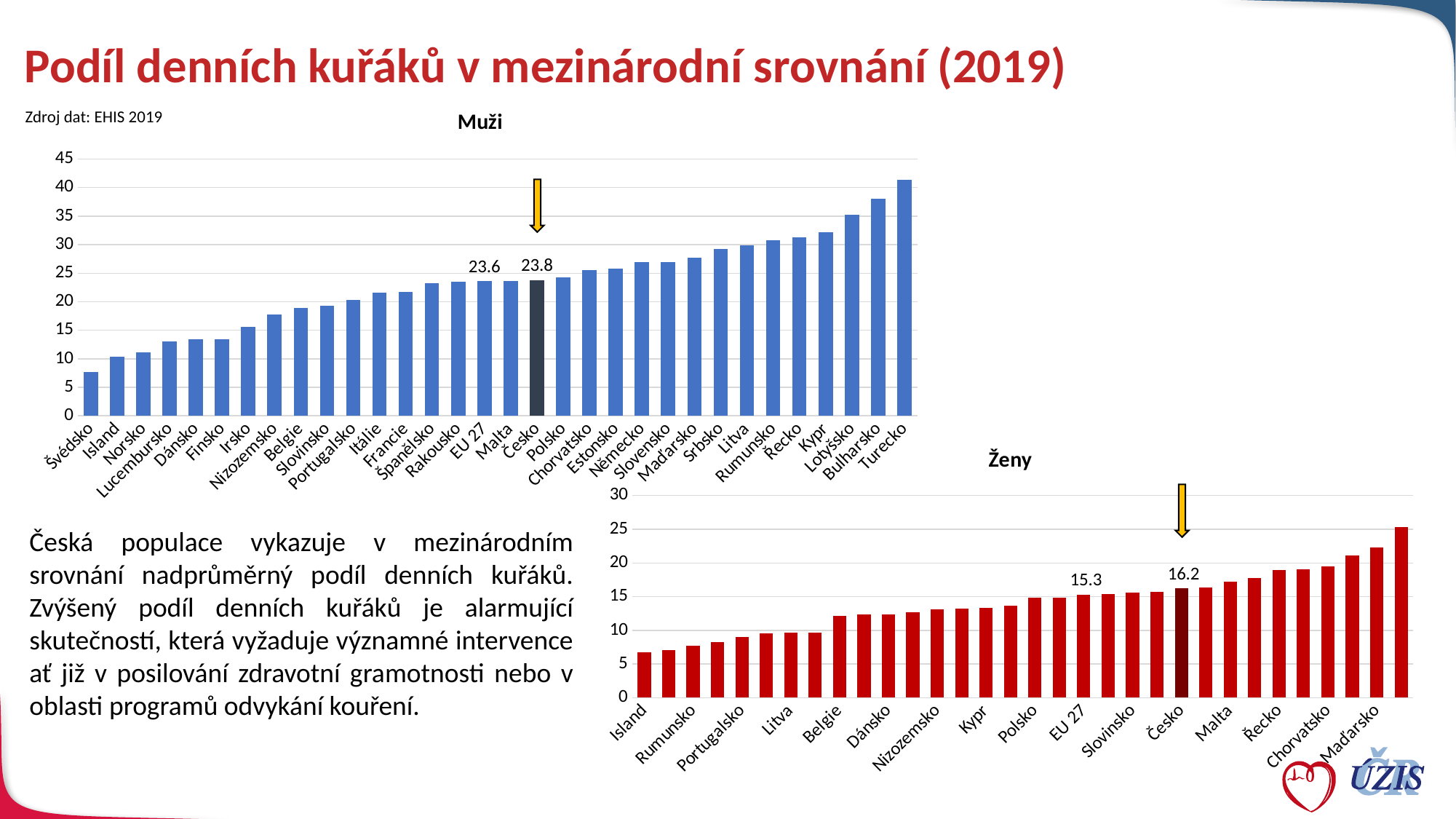

# Podíl denních kuřáků v mezinárodní srovnání (2019)

### Chart: Muži

| Category | male |
|---|---|
| Švédsko | 7.7 |
| Island | 10.3 |
| Norsko | 11.1 |
| Lucembursko | 13.0 |
| Dánsko | 13.4 |
| Finsko | 13.4 |
| Irsko | 15.6 |
| Nizozemsko | 17.7 |
| Belgie | 18.9 |
| Slovinsko | 19.3 |
| Portugalsko | 20.3 |
| Itálie | 21.6 |
| Francie | 21.7 |
| Španělsko | 23.3 |
| Rakousko | 23.5 |
| EU 27 | 23.6 |
| Malta | 23.6 |
| Česko | 23.8 |
| Polsko | 24.3 |
| Chorvatsko | 25.6 |
| Estonsko | 25.8 |
| Německo | 26.9 |
| Slovensko | 26.9 |
| Maďarsko | 27.7 |
| Srbsko | 29.2 |
| Litva | 29.9 |
| Rumunsko | 30.8 |
| Řecko | 31.3 |
| Kypr | 32.2 |
| Lotyšsko | 35.2 |
| Bulharsko | 38.0 |
| Turecko | 41.4 |
Zdroj dat: EHIS 2019

### Chart: Ženy

| Category | female |
|---|---|
| Island | 6.7 |
| Švédsko | 7.1 |
| Rumunsko | 7.7 |
| Finsko | 8.2 |
| Portugalsko | 9.0 |
| Norsko | 9.5 |
| Litva | 9.7 |
| Lucembursko | 9.7 |
| Belgie | 12.1 |
| Lotyšsko | 12.3 |
| Dánsko | 12.4 |
| Irsko | 12.7 |
| Nizozemsko | 13.1 |
| Itálie | 13.2 |
| Kypr | 13.3 |
| Estonsko | 13.7 |
| Polsko | 14.9 |
| Turecko | 14.9 |
| EU 27 | 15.3 |
| Slovensko | 15.4 |
| Slovinsko | 15.6 |
| Francie | 15.7 |
| Česko | 16.2 |
| Španělsko | 16.4 |
| Malta | 17.2 |
| Rakousko | 17.8 |
| Řecko | 19.0 |
| Německo | 19.1 |
| Chorvatsko | 19.5 |
| Bulharsko | 21.1 |
| Maďarsko | 22.3 |
| Srbsko | 25.3 |
Česká populace vykazuje v mezinárodním srovnání nadprůměrný podíl denních kuřáků. Zvýšený podíl denních kuřáků je alarmující skutečností, která vyžaduje významné intervence ať již v posilování zdravotní gramotnosti nebo v oblasti programů odvykání kouření.